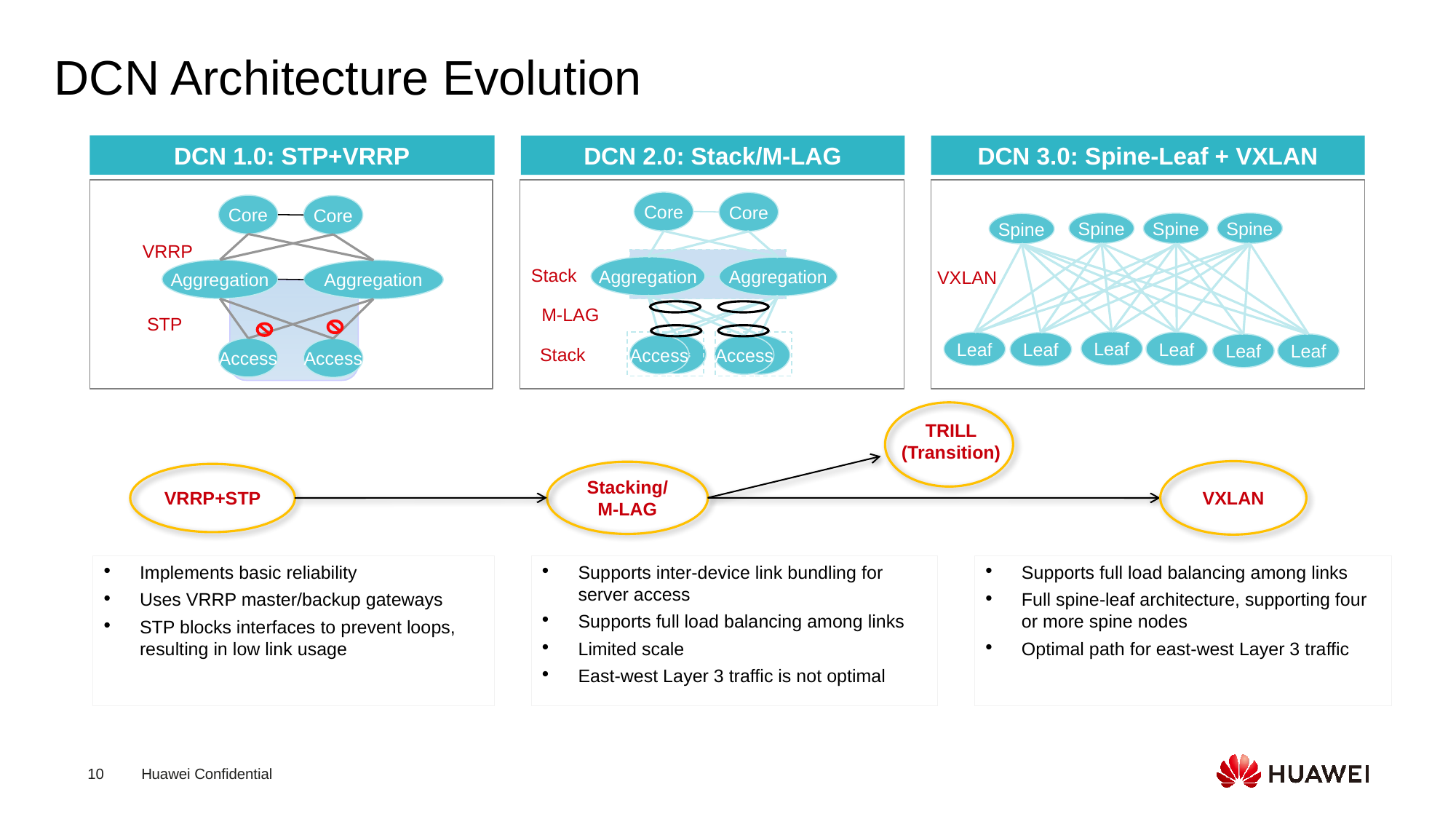

# DCN Architecture Evolution
DCN 1.0: STP+VRRP
DCN 2.0: Stack/M-LAG
DCN 3.0: Spine-Leaf + VXLAN

Core
Core
Core
Core
VRRP
Stack
Aggregation
Aggregation
VXLAN
M-LAG
STP
Stack
Access
Access
Spine
Spine
Spine
Spine

Aggregation
Aggregation

Leaf

Leaf
Leaf
Leaf
Leaf
Leaf
access
Access
access
Access

TRILL
(Transition)

VXLAN

Stacking/M-LAG

VRRP+STP
Implements basic reliability
Uses VRRP master/backup gateways
STP blocks interfaces to prevent loops, resulting in low link usage
Supports inter-device link bundling for server access
Supports full load balancing among links
Limited scale
East-west Layer 3 traffic is not optimal
Supports full load balancing among links
Full spine-leaf architecture, supporting four or more spine nodes
Optimal path for east-west Layer 3 traffic